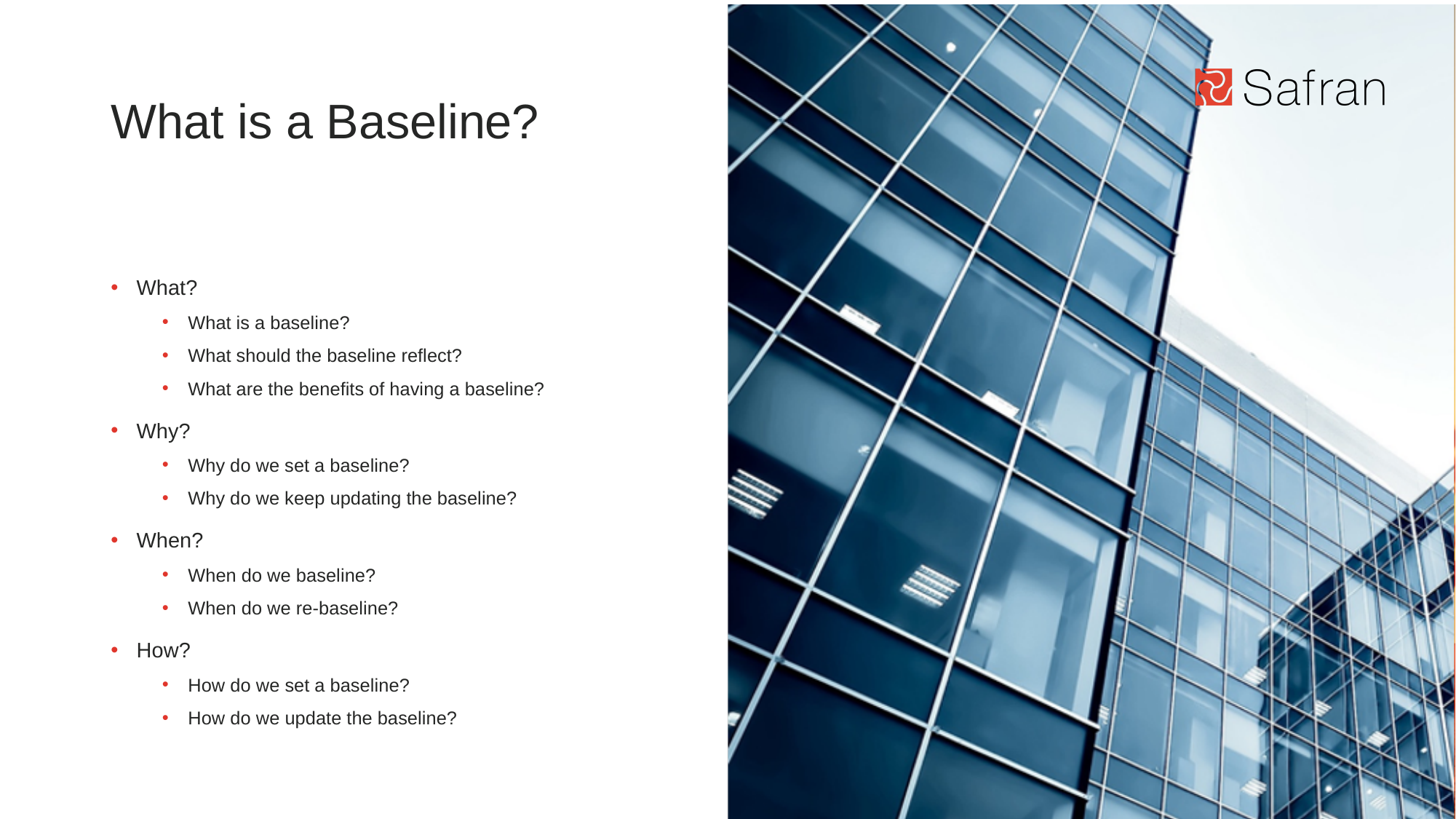

# What is a Baseline?
What?
What is a baseline?
What should the baseline reflect?
What are the benefits of having a baseline?
Why?
Why do we set a baseline?
Why do we keep updating the baseline?
When?
When do we baseline?
When do we re-baseline?
How?
How do we set a baseline?
How do we update the baseline?